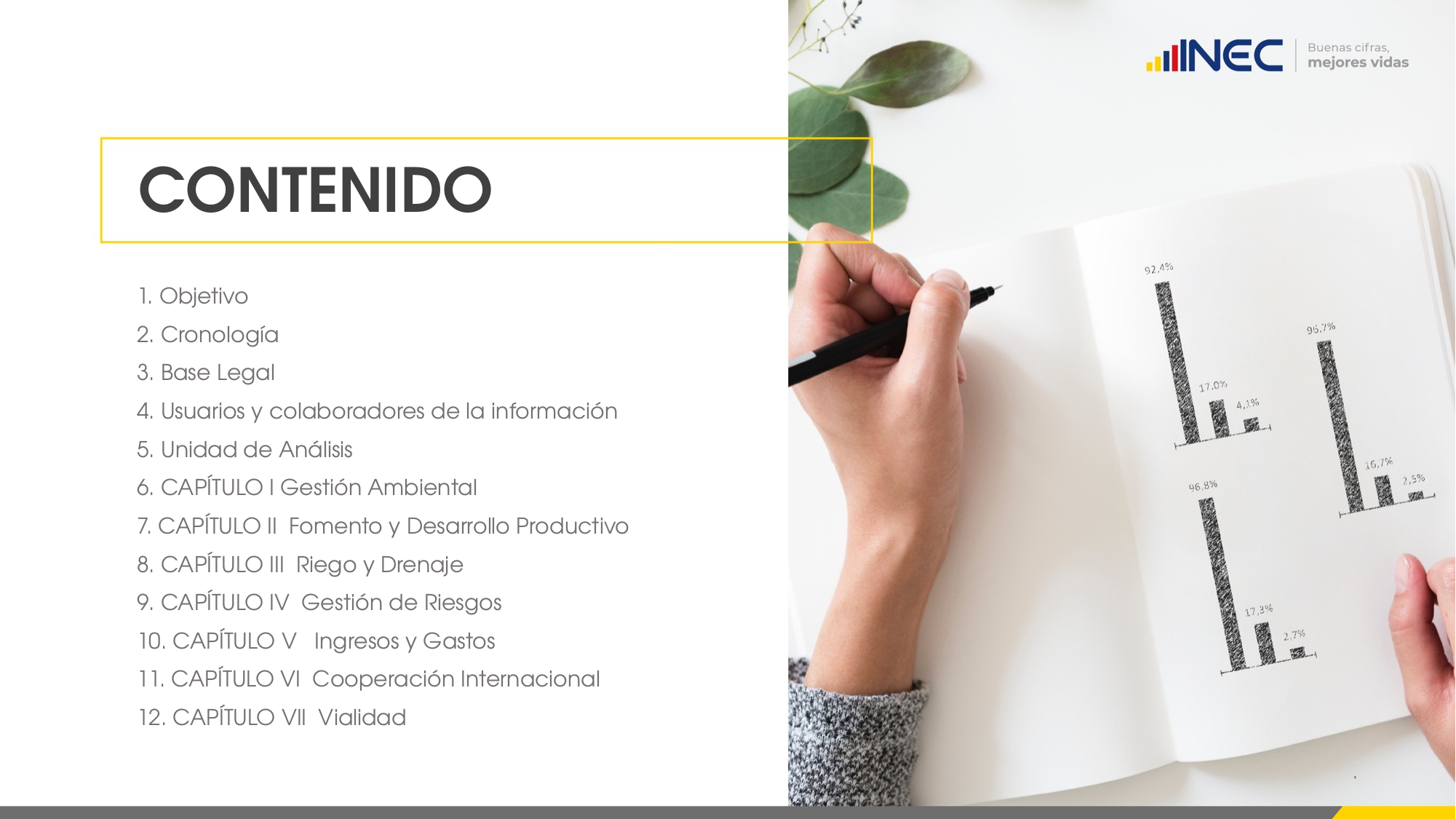

# CONTENIDO
1. Objetivo
2. Cronología
3. Base Legal
4. Usuarios y colaboradores de la información
5. Unidad de Análisis
6. CAPÍTULO I Gestión Ambiental
7. CAPÍTULO II  Fomento y Desarrollo Productivo
8. CAPÍTULO III  Riego y Drenaje
9. CAPÍTULO IV  Gestión de Riesgos
10. CAPÍTULO V   Ingresos y Gastos
11. CAPÍTULO VI  Cooperación Internacional
12. CAPÍTULO VII  Vialidad